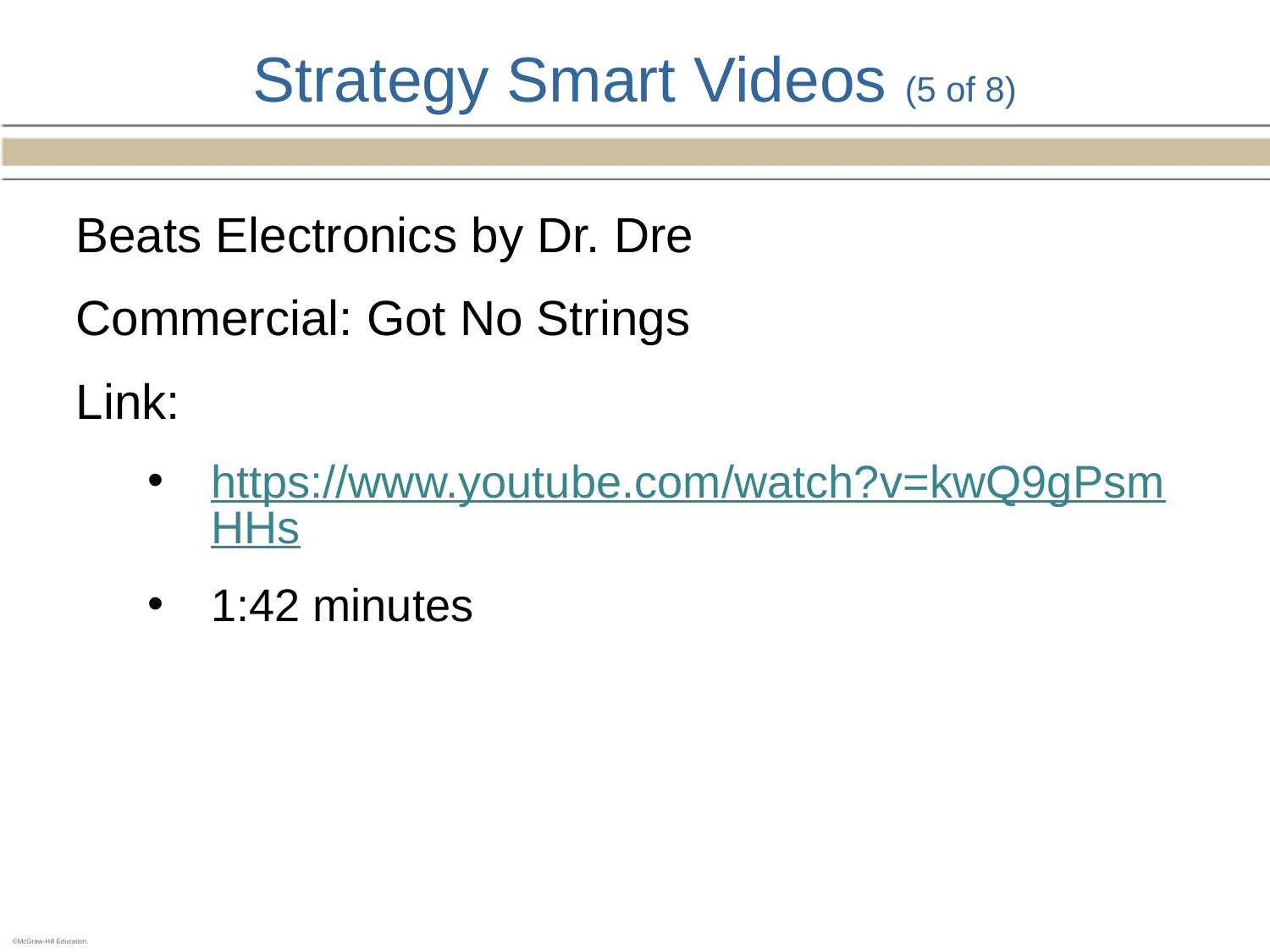

# Strategy Smart Videos (5 of 8)
Beats Electronics by Dr. Dre
Commercial: Got No Strings
Link:
https://www.youtube.com/watch?v=kwQ9gPsmHHs
1:42 minutes